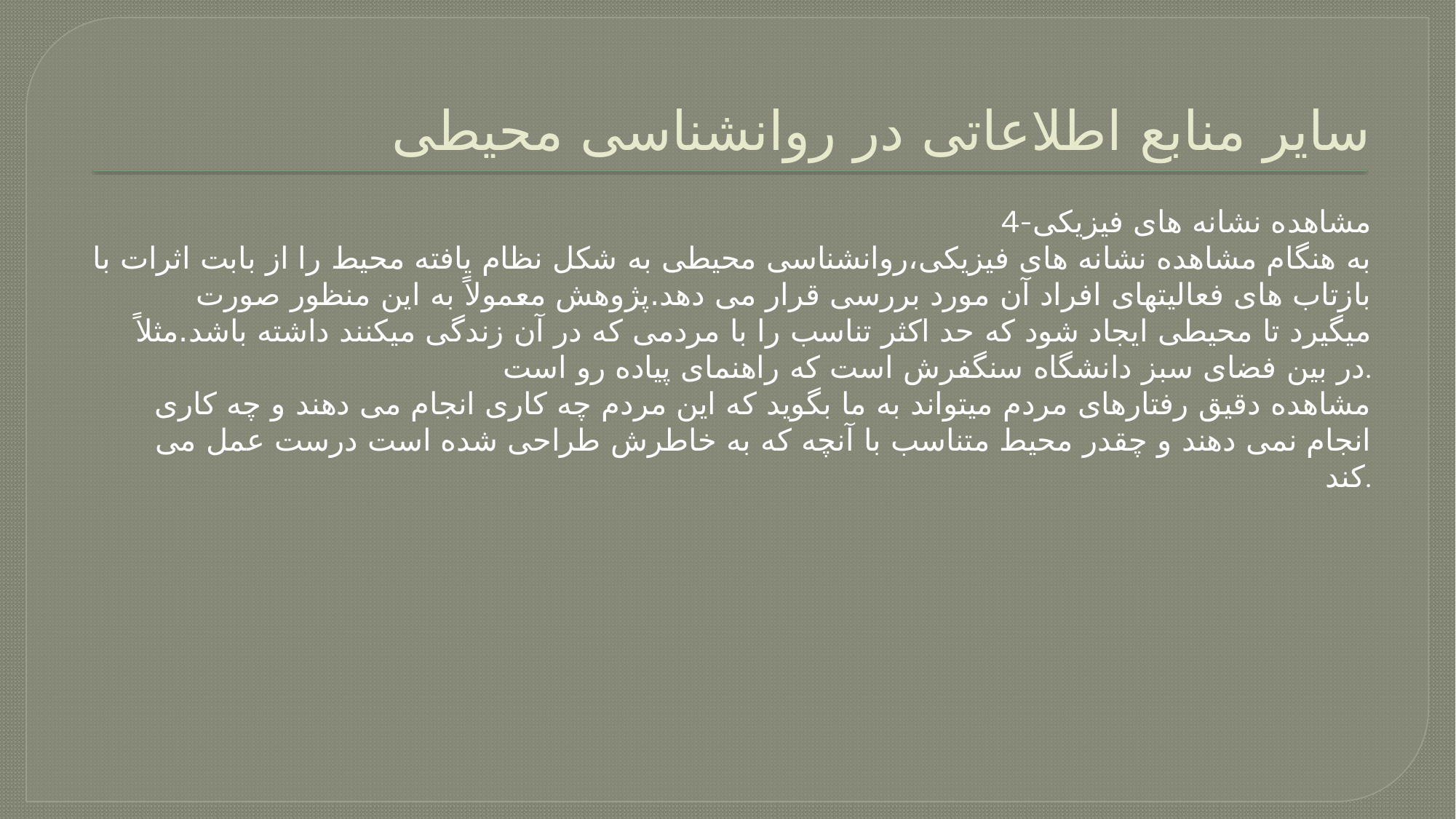

# سایر منابع اطلاعاتی در روانشناسی محیطی
4-مشاهده نشانه های فیزیکی
به هنگام مشاهده نشانه های فیزیکی،روانشناسی محیطی به شکل نظام یافته محیط را از بابت اثرات با بازتاب های فعالیتهای افراد آن مورد بررسی قرار می دهد.پژوهش معمولاً به این منظور صورت میگیرد تا محیطی ایجاد شود که حد اکثر تناسب را با مردمی که در آن زندگی میکنند داشته باشد.مثلاً در بین فضای سبز دانشگاه سنگفرش است که راهنمای پیاده رو است.
مشاهده دقیق رفتارهای مردم میتواند به ما بگوید که این مردم چه کاری انجام می دهند و چه کاری انجام نمی دهند و چقدر محیط متناسب با آنچه که به خاطرش طراحی شده است درست عمل می کند.